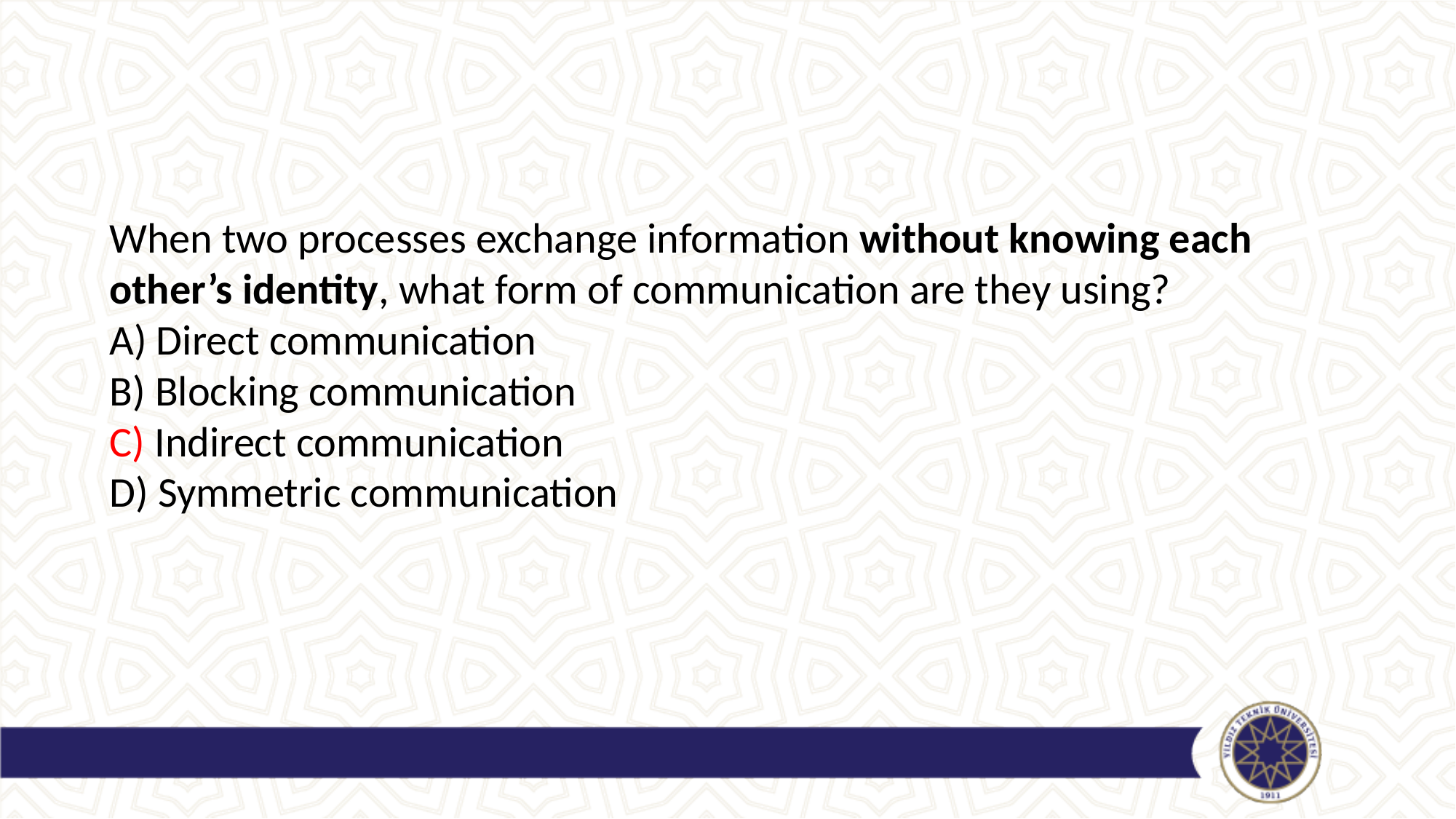

#
When two processes exchange information without knowing each other’s identity, what form of communication are they using?
A) Direct communication
B) Blocking communication
C) Indirect communication
D) Symmetric communication